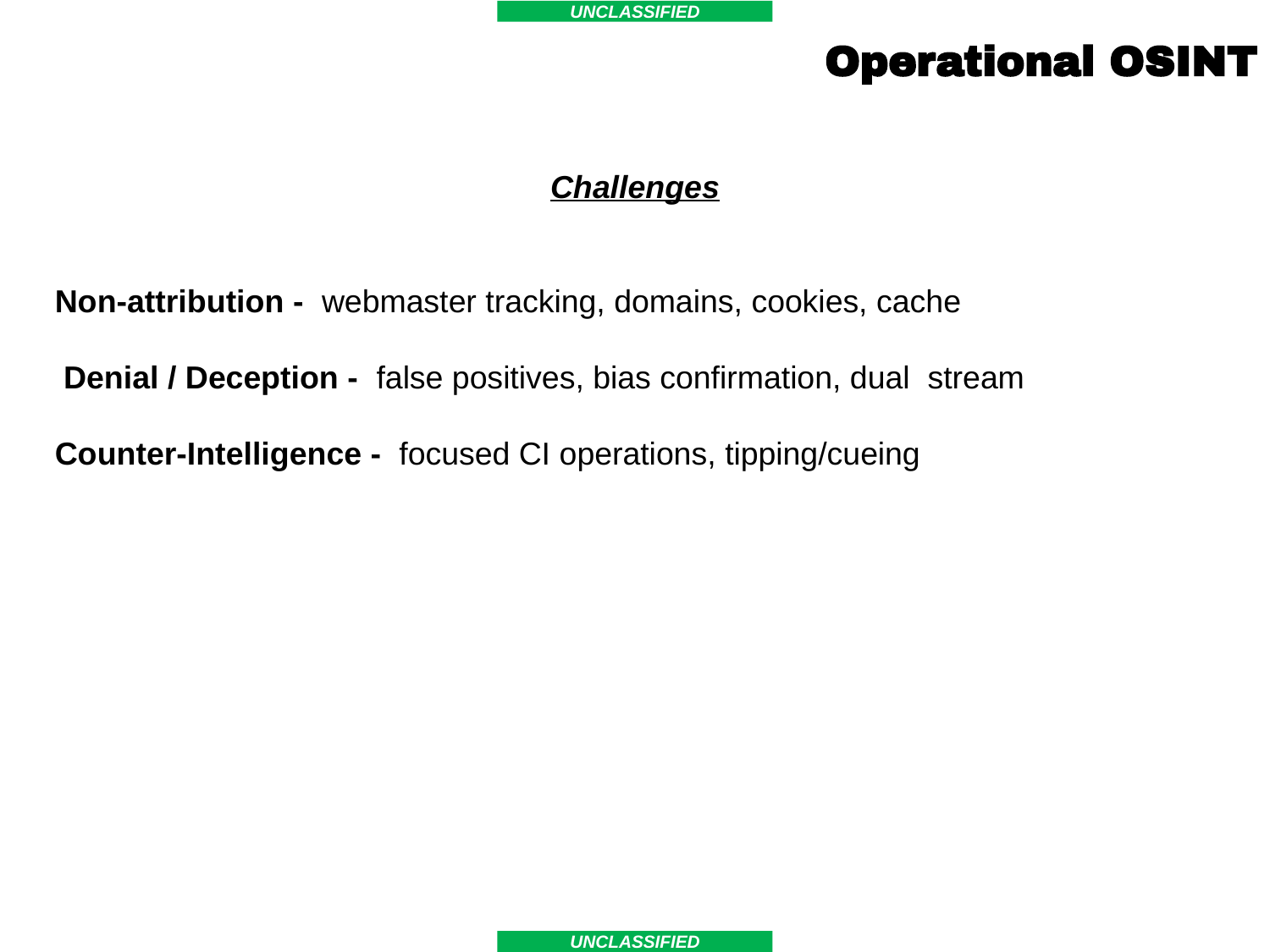

Challenges
Non-attribution -  webmaster tracking, domains, cookies, cache

 Denial / Deception -  false positives, bias confirmation, dual  stream

Counter-Intelligence -  focused CI operations, tipping/cueing